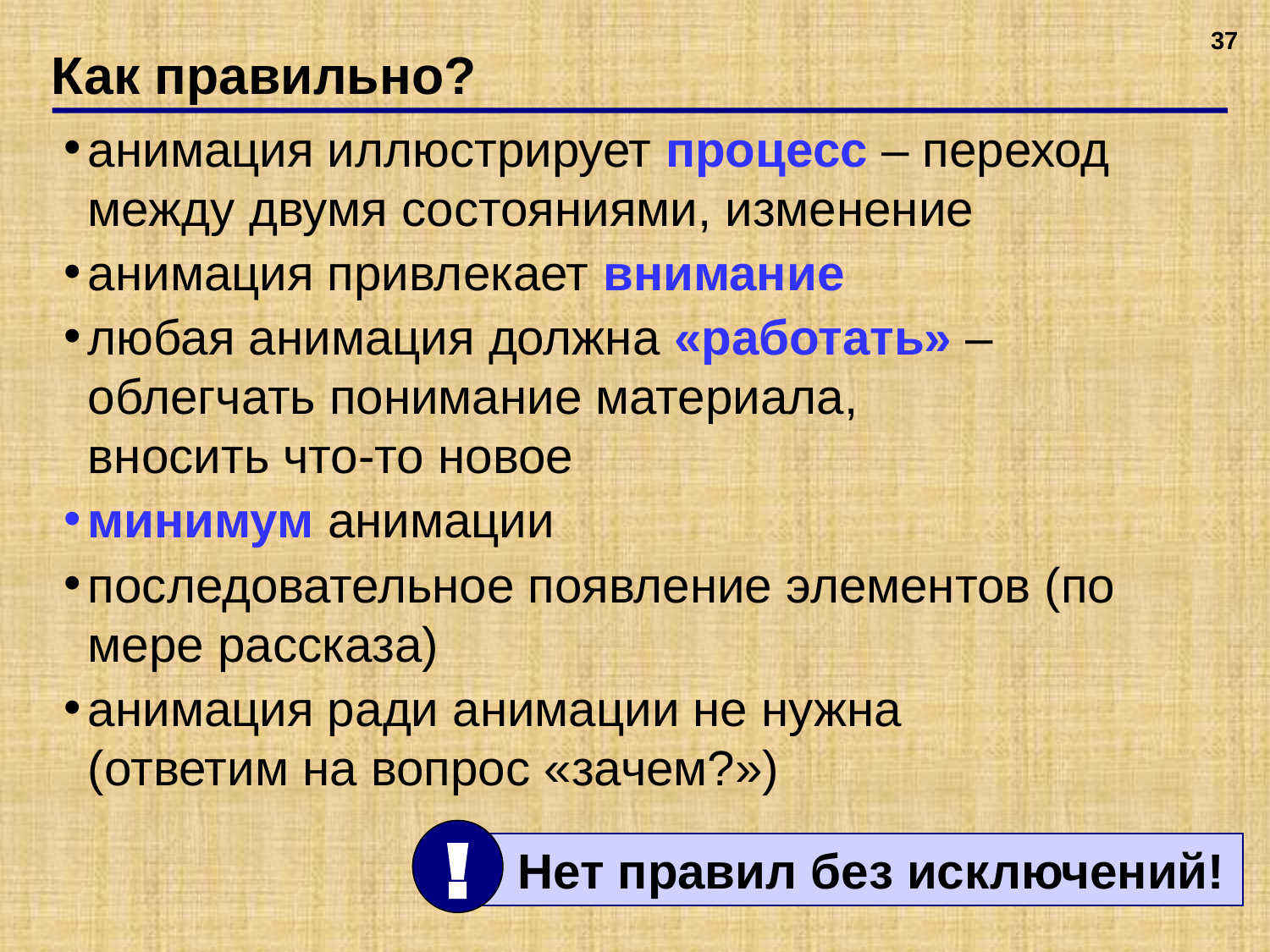

37
# Как правильно?
анимация иллюстрирует процесс – переход между двумя состояниями, изменение
анимация привлекает внимание
любая анимация должна «работать» – облегчать понимание материала,
вносить что-то новое
минимум анимации
последовательное появление элементов (по мере рассказа)
анимация ради анимации не нужна
(ответим на вопрос «зачем?»)
!
  Нет правил без исключений!